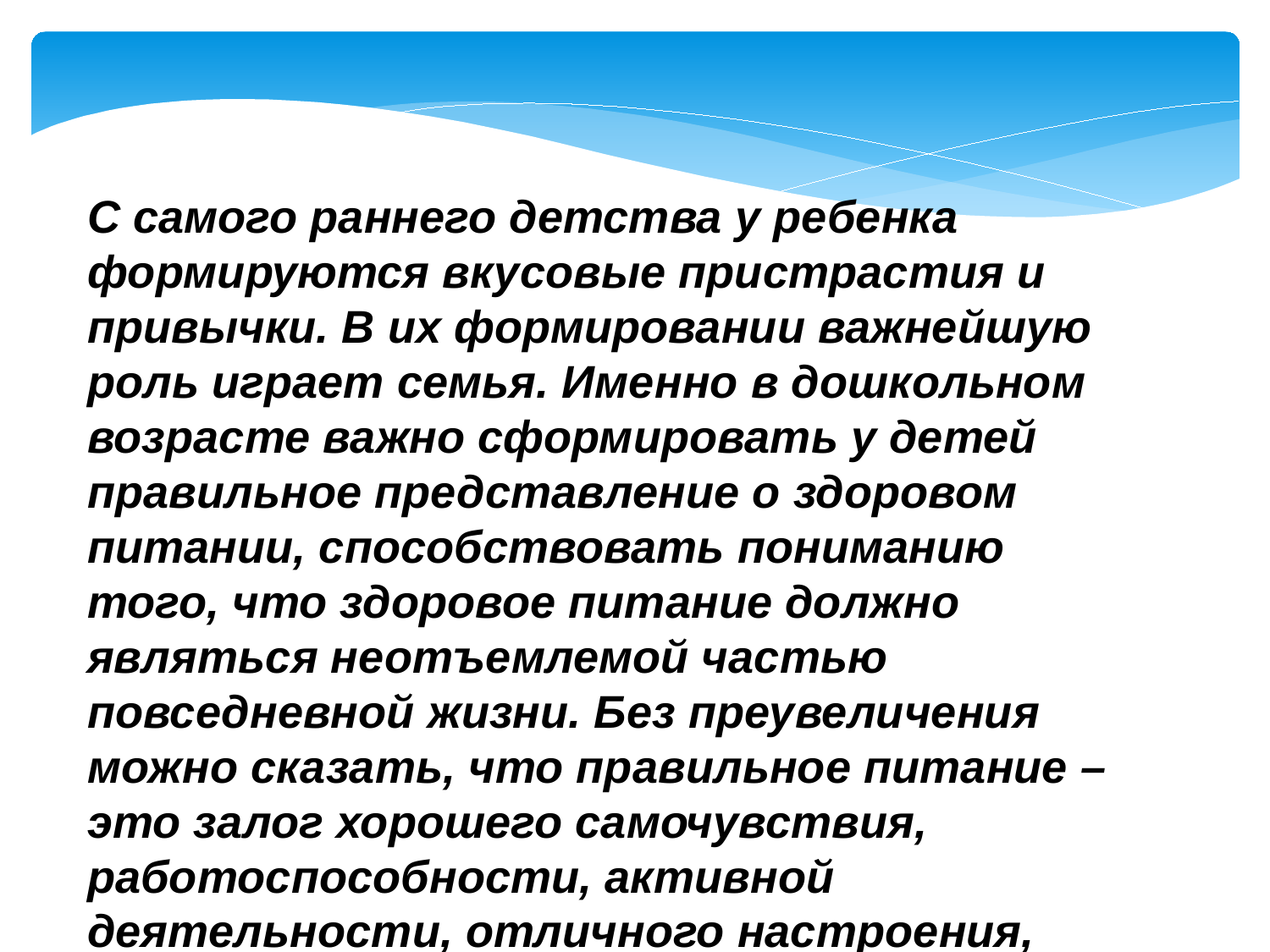

С самого раннего детства у ребенка формируются вкусовые пристрастия и привычки. В их формировании важнейшую роль играет семья. Именно в дошкольном возрасте важно сформировать у детей правильное представление о здоровом питании, способствовать пониманию того, что здоровое питание должно являться неотъемлемой частью повседневной жизни. Без преувеличения можно сказать, что правильное питание – это залог хорошего самочувствия, работоспособности, активной деятельности, отличного настроения, важнейшее и непременное условие нашего здоровья и долголетия.